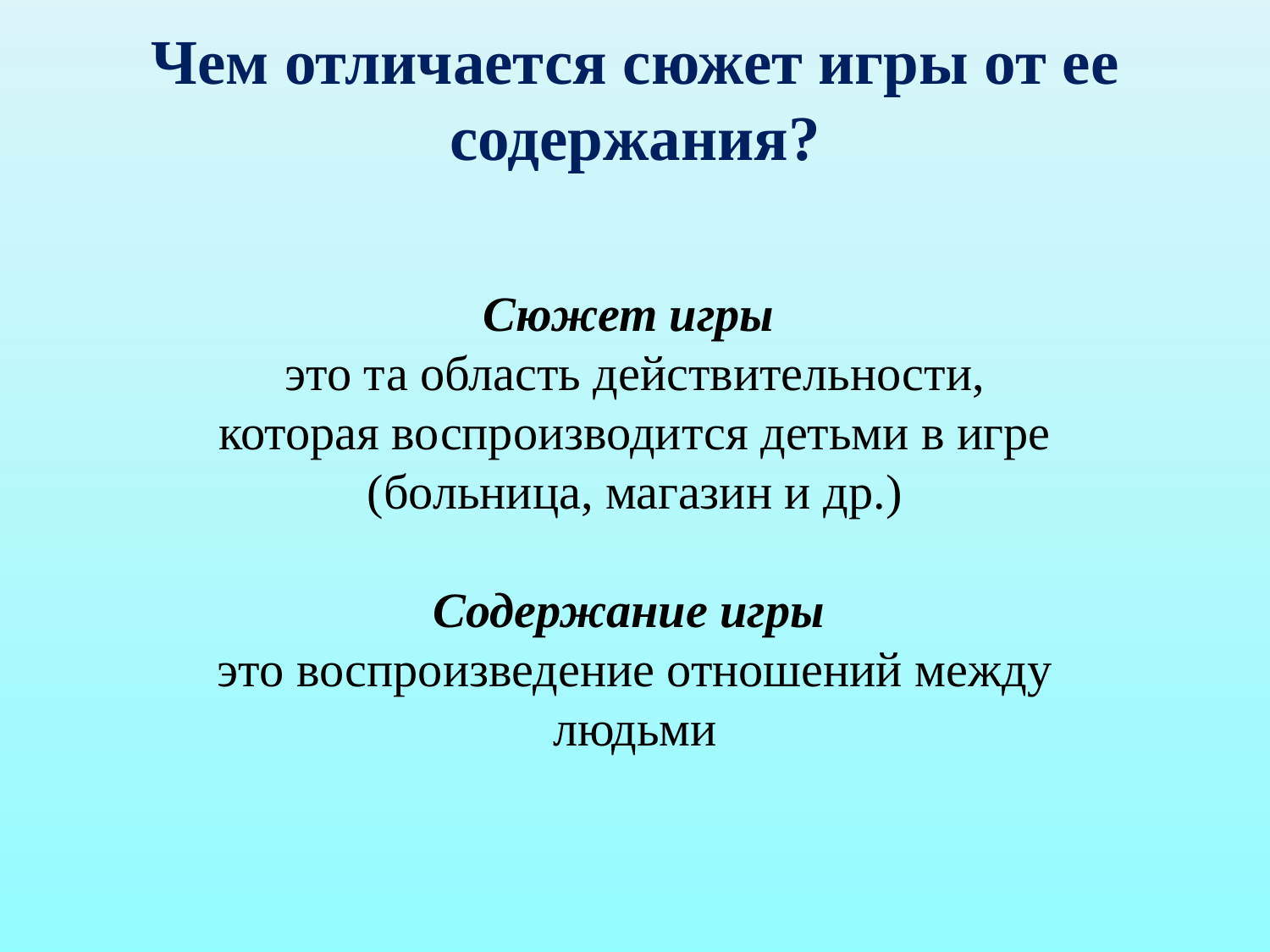

Чем отличается сюжет игры от ее содержания?
Сюжет игры
это та область действительности, которая воспроизводится детьми в игре (больница, магазин и др.)

Содержание игры
это воспроизведение отношений между людьми